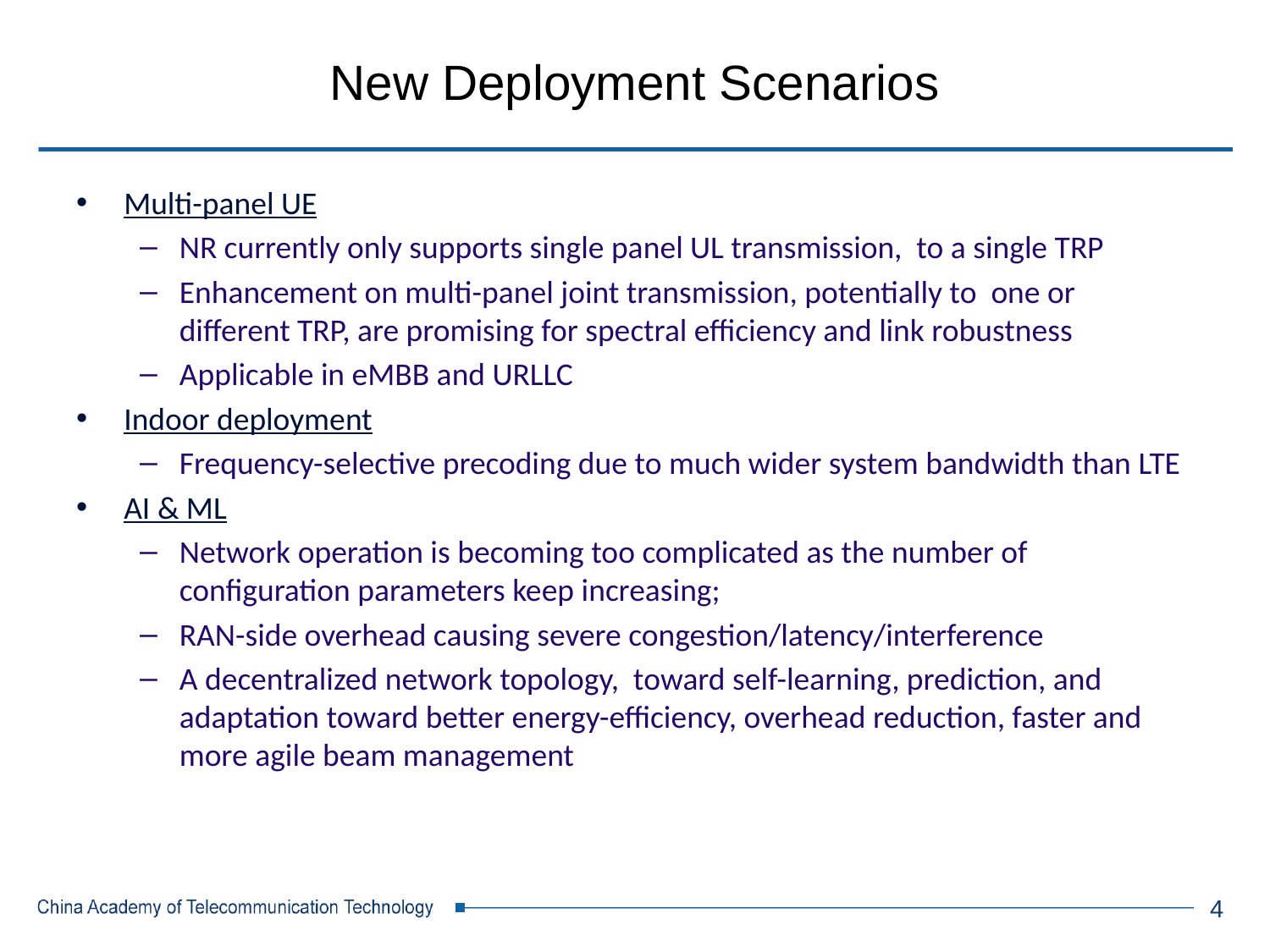

# New Deployment Scenarios
Multi-panel UE
NR currently only supports single panel UL transmission,  to a single TRP
Enhancement on multi-panel joint transmission, potentially to  one or different TRP, are promising for spectral efficiency and link robustness
Applicable in eMBB and URLLC
Indoor deployment
Frequency-selective precoding due to much wider system bandwidth than LTE
AI & ML
Network operation is becoming too complicated as the number of configuration parameters keep increasing;
RAN-side overhead causing severe congestion/latency/interference
A decentralized network topology,  toward self-learning, prediction, and adaptation toward better energy-efficiency, overhead reduction, faster and more agile beam management

4